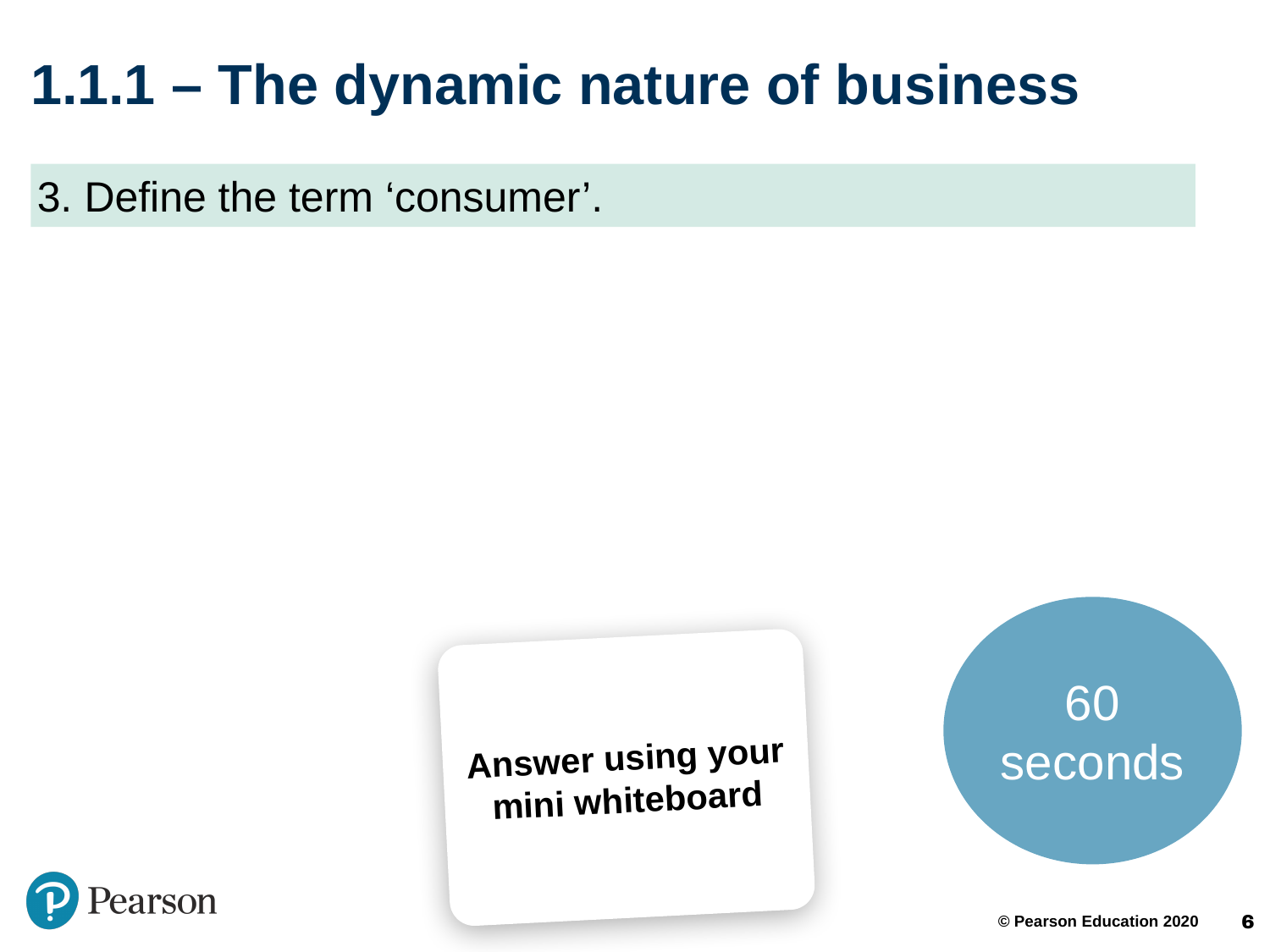

# 1.1.1 – The dynamic nature of business
3. Define the term ‘consumer’.

60 seconds

Answer using your mini whiteboard

6